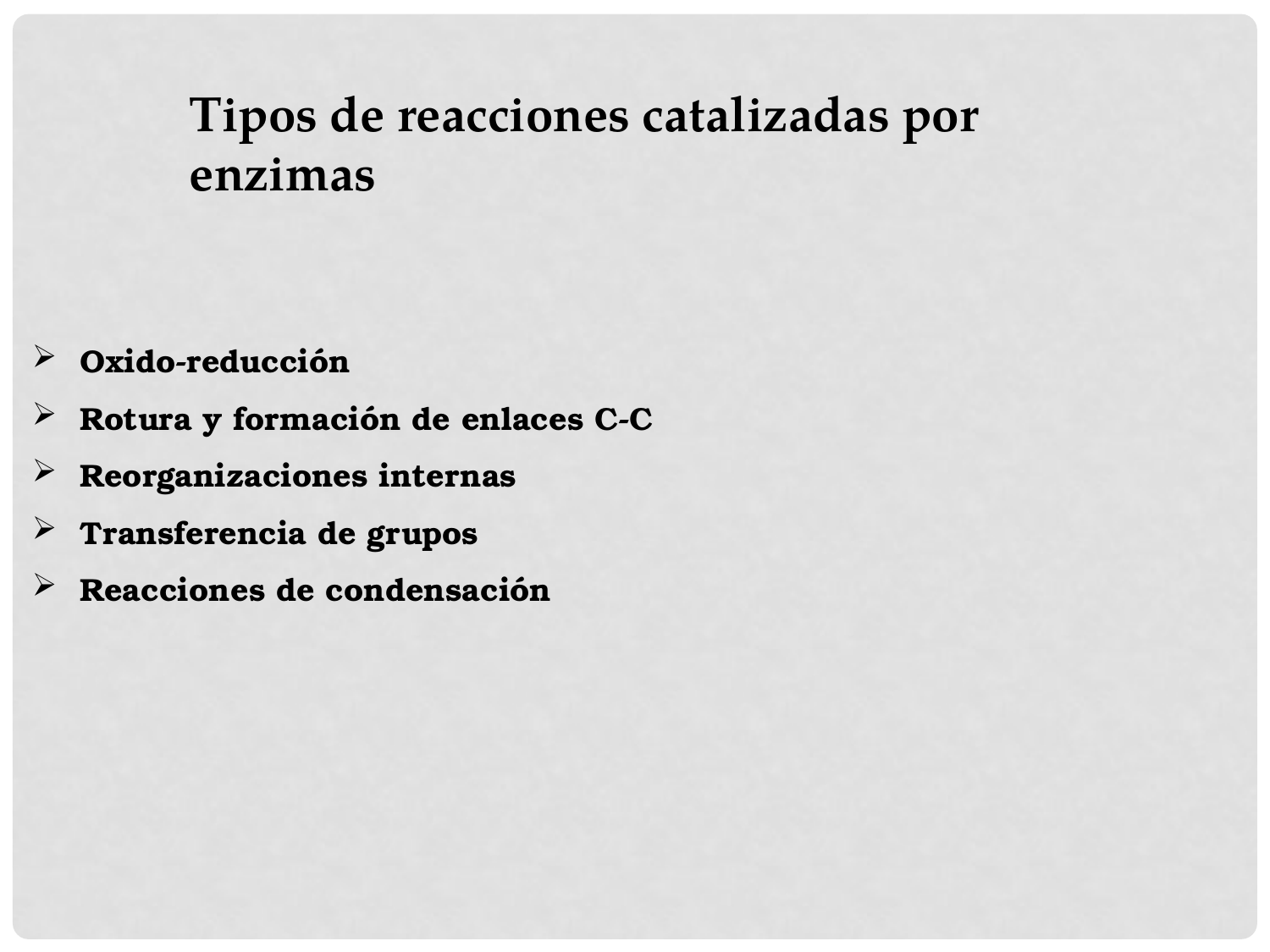

Tipos de reacciones catalizadas por enzimas
Oxido-reducción
Rotura y formación de enlaces C-C
Reorganizaciones internas
Transferencia de grupos
Reacciones de condensación